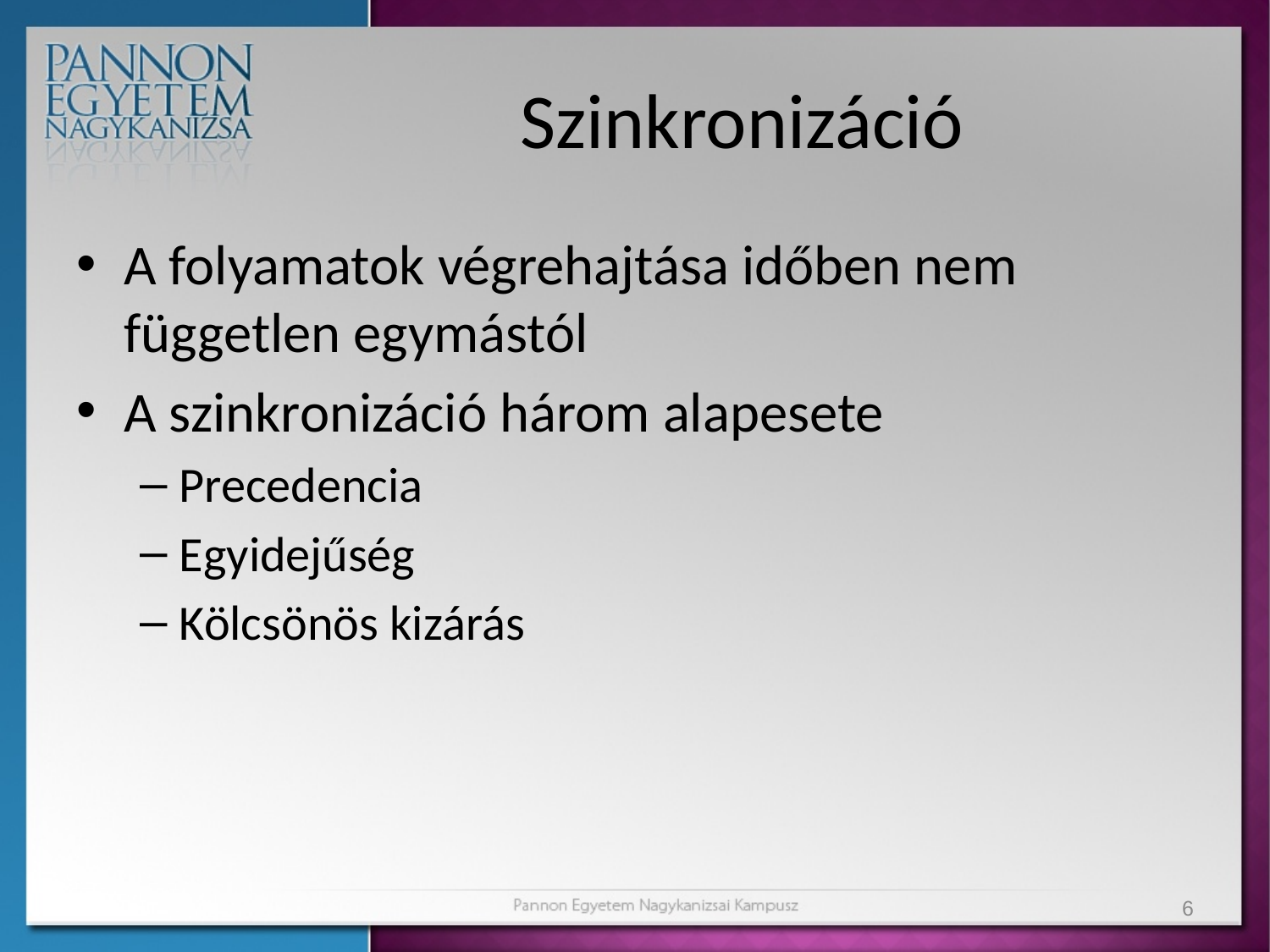

# Szinkronizáció
A folyamatok végrehajtása időben nem független egymástól
A szinkronizáció három alapesete
Precedencia
Egyidejűség
Kölcsönös kizárás
6